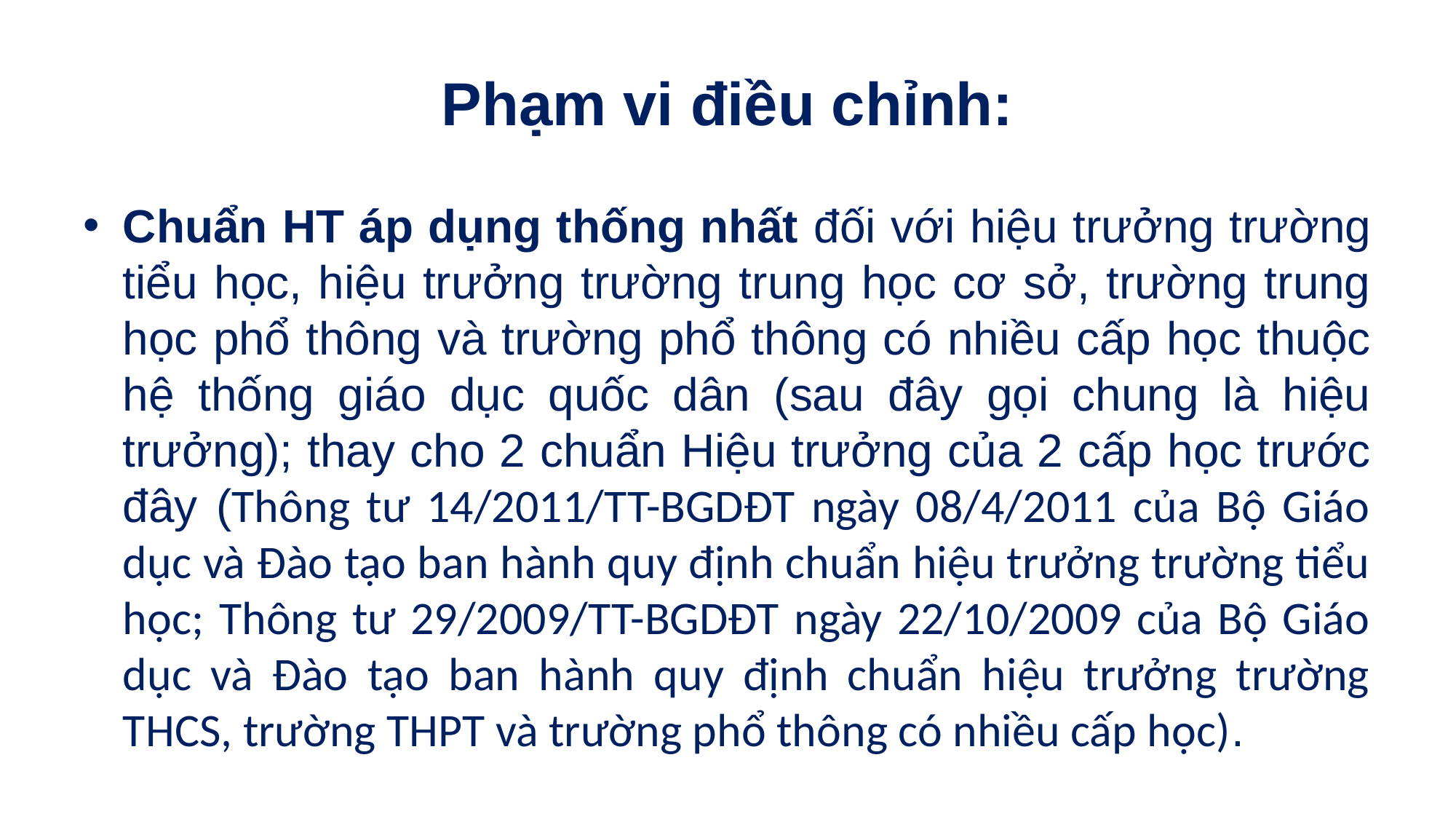

# Phạm vi điều chỉnh:
Chuẩn HT áp dụng thống nhất đối với hiệu trưởng trường tiểu học, hiệu trưởng trường trung học cơ sở, trường trung học phổ thông và trường phổ thông có nhiều cấp học thuộc hệ thống giáo dục quốc dân (sau đây gọi chung là hiệu trưởng); thay cho 2 chuẩn Hiệu trưởng của 2 cấp học trước đây (Thông tư 14/2011/TT-BGDĐT ngày 08/4/2011 của Bộ Giáo dục và Đào tạo ban hành quy định chuẩn hiệu trưởng trường tiểu học; Thông tư 29/2009/TT-BGDĐT ngày 22/10/2009 của Bộ Giáo dục và Đào tạo ban hành quy định chuẩn hiệu trưởng trường THCS, trường THPT và trường phổ thông có nhiều cấp học).